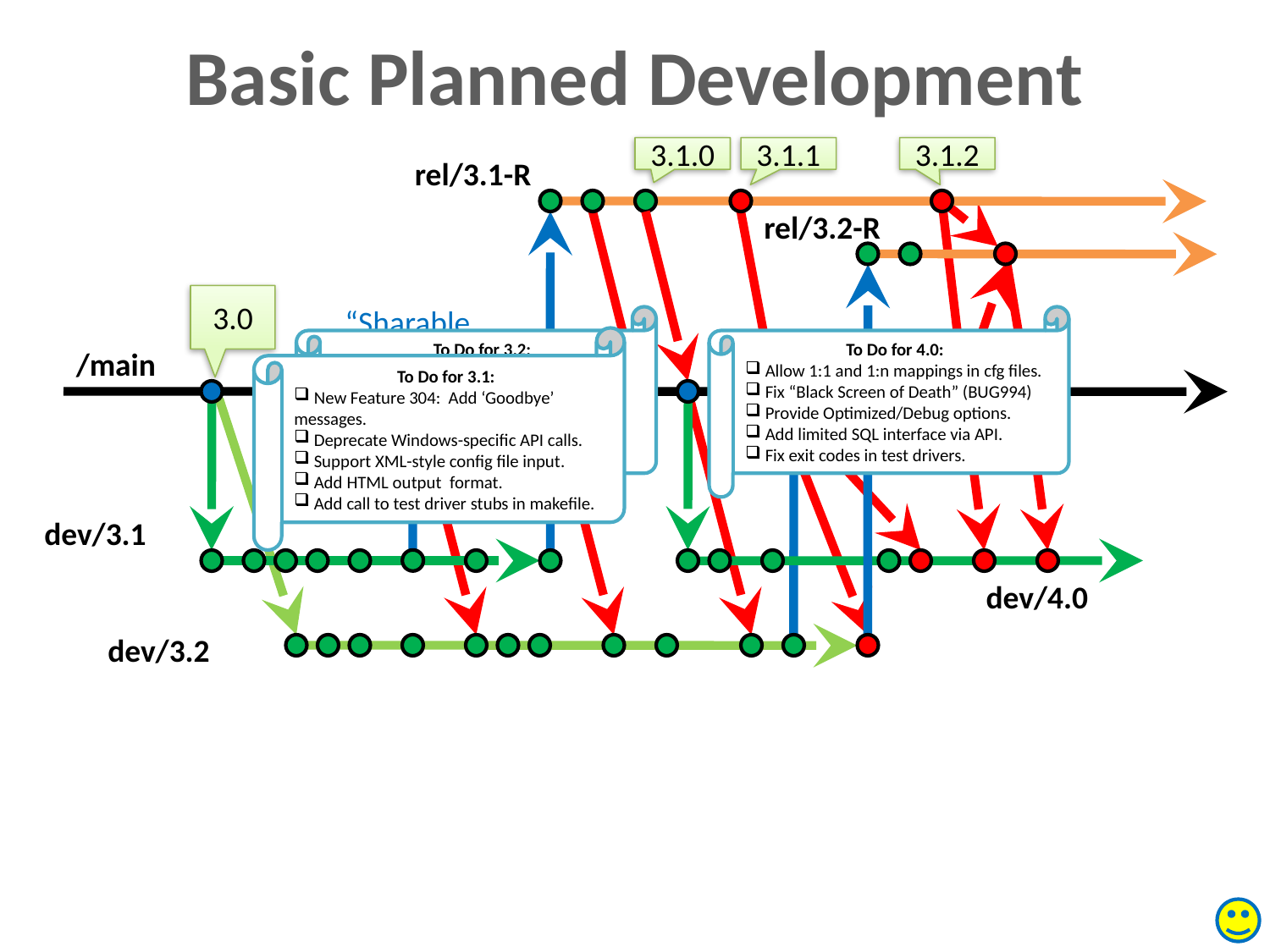

Basic Planned Development
3.1.0
3.1.1
3.1.2
rel/3.1-R

rel/3.2-R

3.0
“Sharable Quality”
To Do for 3.2:
 Add support for Java/C++ Bridge.
 Correct performance issue (BUG429)
 Fix off-by-one index error.
 Add DHTML output  format.
 Fix exit codes in test drivers.
To Do for 4.0:
 Allow 1:1 and 1:n mappings in cfg files.
 Fix “Black Screen of Death” (BUG994)
 Provide Optimized/Debug options.
 Add limited SQL interface via API.
 Fix exit codes in test drivers.
QA Pass
To Do for 3.1:
 New Feature 304:  Add ‘Goodbye’ messages.
 Deprecate Windows-specific API calls.
 Support XML-style config file input.
 Add HTML output  format.
 Add call to test driver stubs in makefile.
/main
QA Pass

dev/3.1

dev/4.0
dev/3.2